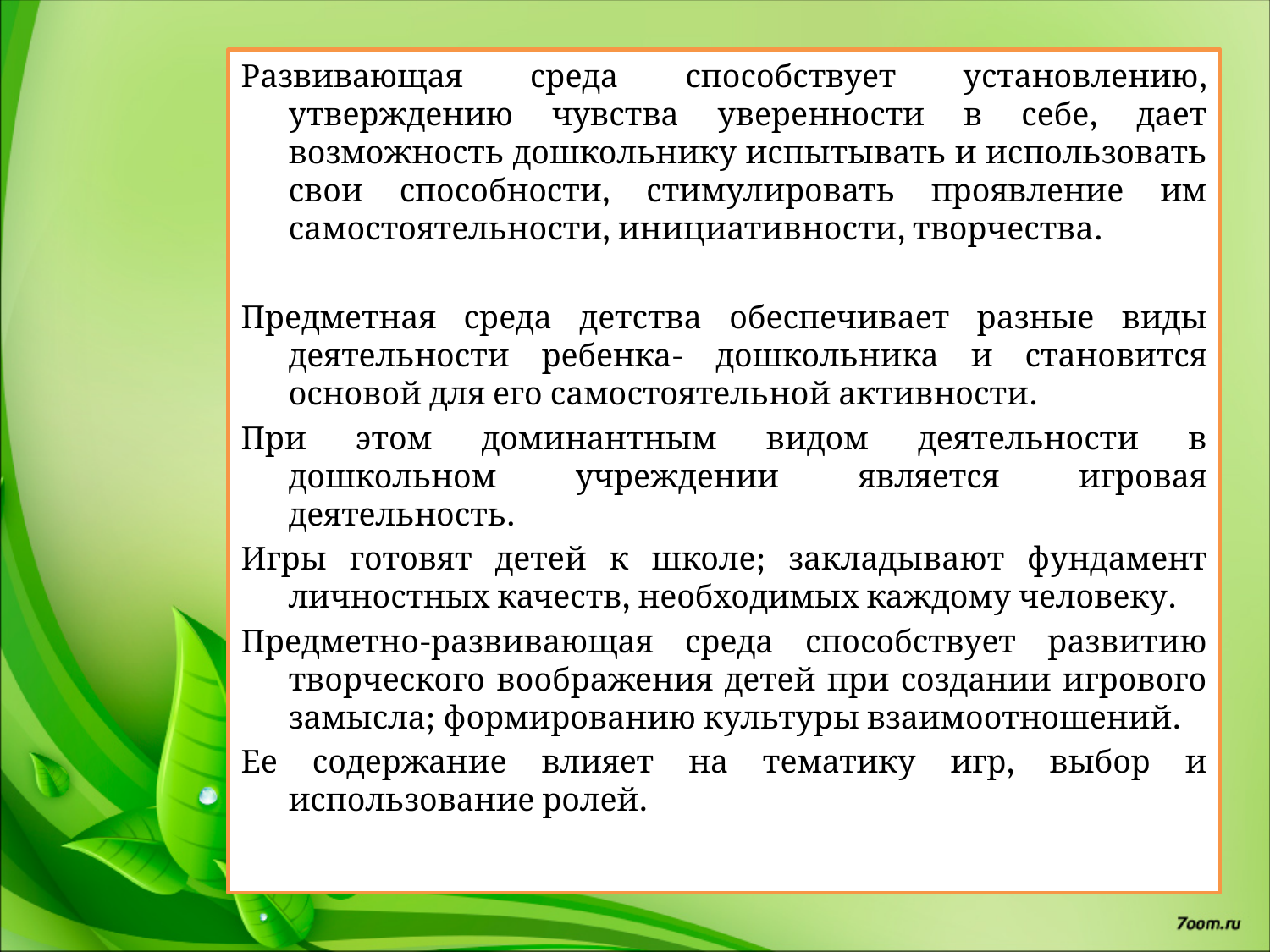

Развивающая среда способствует установлению, утверждению чувства уверенности в себе, дает возможность дошкольнику испытывать и использовать свои способности, стимулировать проявление им самостоятельности, инициативности, творчества.

Предметная среда детства обеспечивает разные виды деятельности ребенка- дошкольника и становится основой для его самостоятельной активности.
При этом доминантным видом деятельности в дошкольном учреждении является игровая деятельность.
Игры готовят детей к школе; закладывают фундамент личностных качеств, необходимых каждому человеку.
Предметно-развивающая среда способствует развитию творческого воображения детей при создании игрового замысла; формированию культуры взаимоотношений.
Ее содержание влияет на тематику игр, выбор и использование ролей.